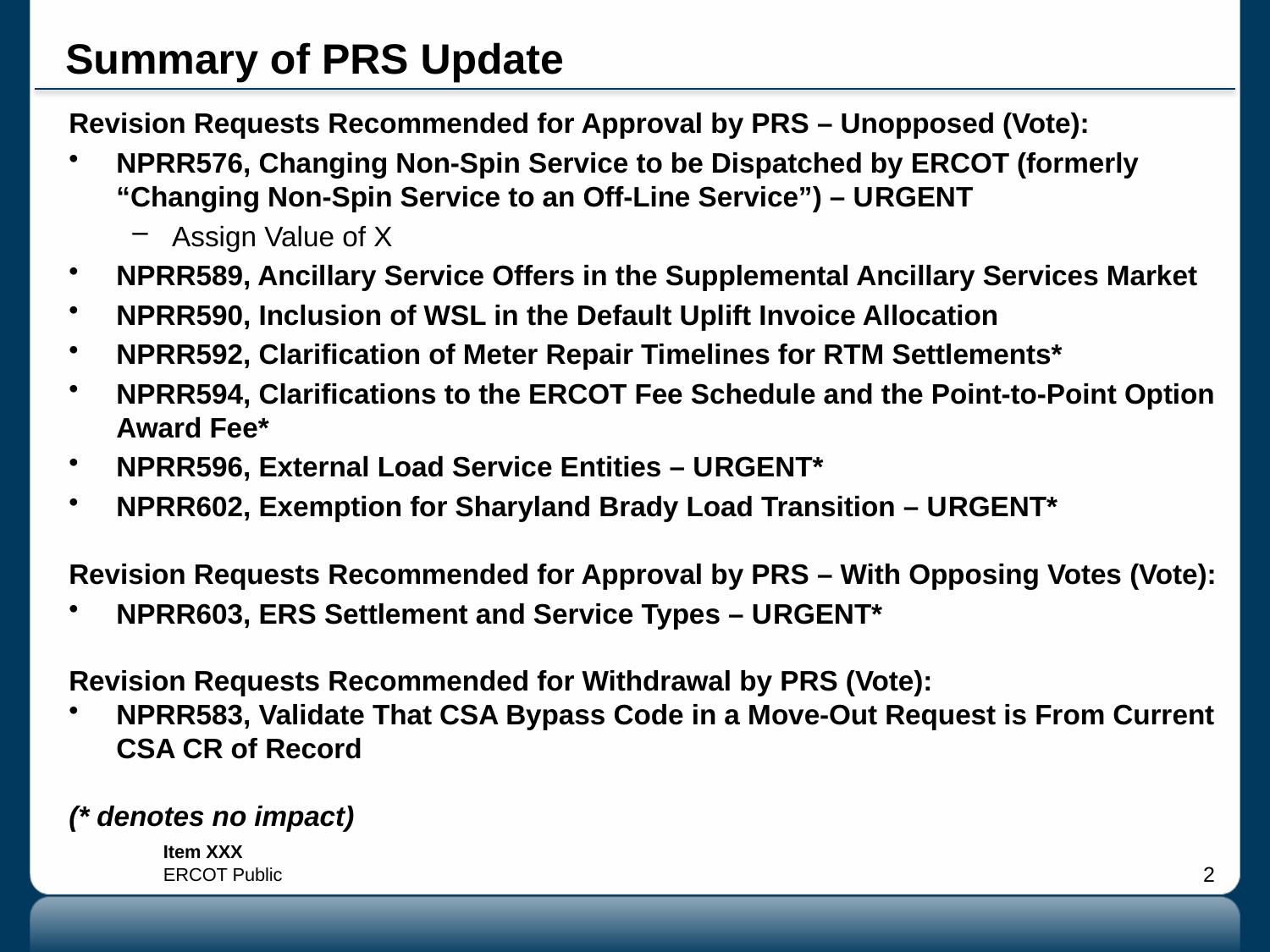

# Summary of PRS Update
Revision Requests Recommended for Approval by PRS – Unopposed (Vote):
NPRR576, Changing Non-Spin Service to be Dispatched by ERCOT (formerly “Changing Non-Spin Service to an Off-Line Service”) – Urgent
Assign Value of X
NPRR589, Ancillary Service Offers in the Supplemental Ancillary Services Market
NPRR590, Inclusion of WSL in the Default Uplift Invoice Allocation
NPRR592, Clarification of Meter Repair Timelines for RTM Settlements*
NPRR594, Clarifications to the ERCOT Fee Schedule and the Point-to-Point Option Award Fee*
NPRR596, External Load Service Entities – Urgent*
NPRR602, Exemption for Sharyland Brady Load Transition – Urgent*

Revision Requests Recommended for Approval by PRS – With Opposing Votes (Vote):
NPRR603, ERS Settlement and Service Types – Urgent*

Revision Requests Recommended for Withdrawal by PRS (Vote):
NPRR583, Validate That CSA Bypass Code in a Move-Out Request is From Current CSA CR of Record

(* denotes no impact)